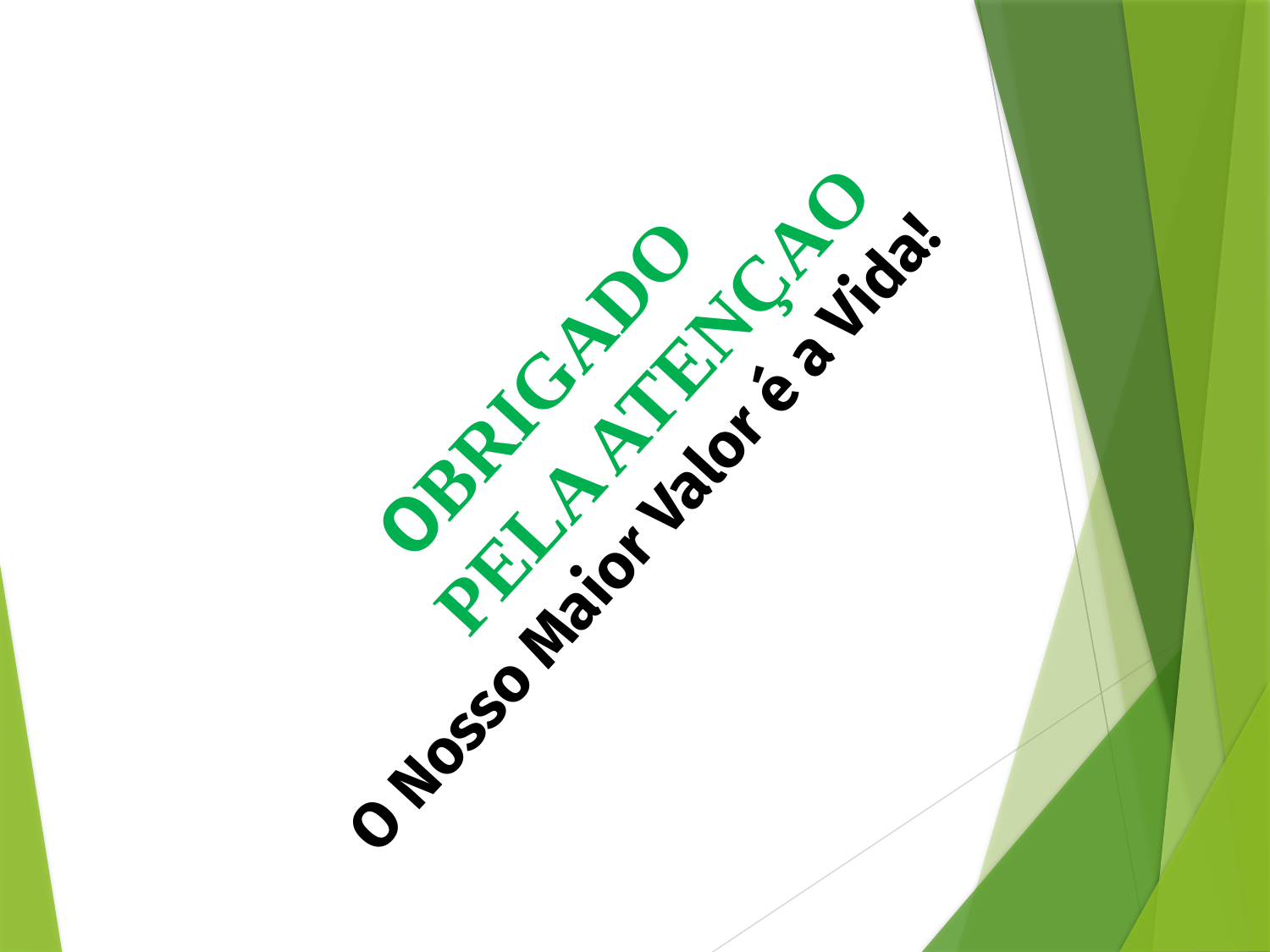

# OBRIGADO PELA ATENÇAO O Nosso Maior Valor é a Vida!